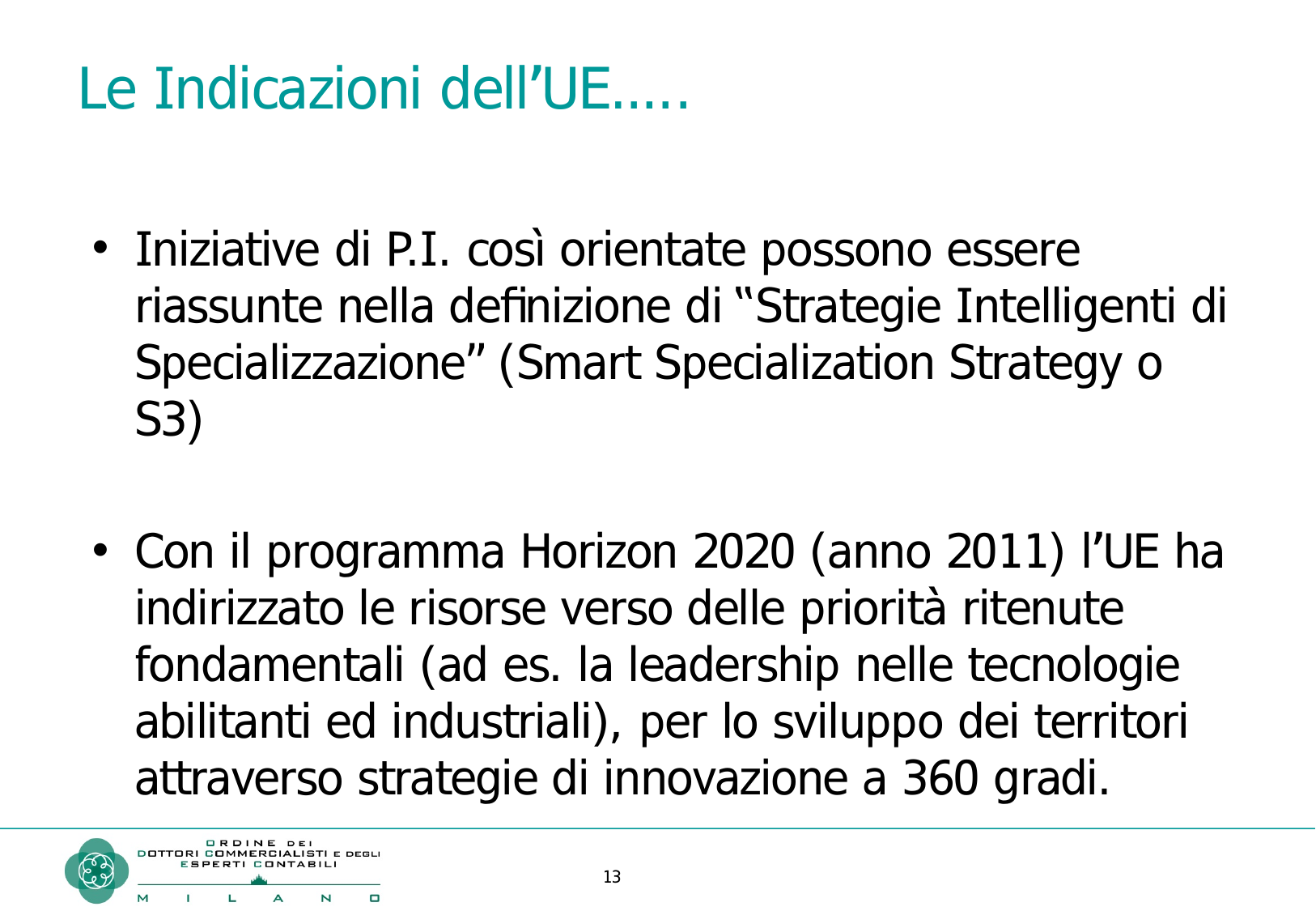

# Le Indicazioni dell’UE…..
Iniziative di P.I. così orientate possono essere riassunte nella definizione di “Strategie Intelligenti di Specializzazione” (Smart Specialization Strategy o S3)

Con il programma Horizon 2020 (anno 2011) l’UE ha indirizzato le risorse verso delle priorità ritenute fondamentali (ad es. la leadership nelle tecnologie abilitanti ed industriali), per lo sviluppo dei territori attraverso strategie di innovazione a 360 gradi.